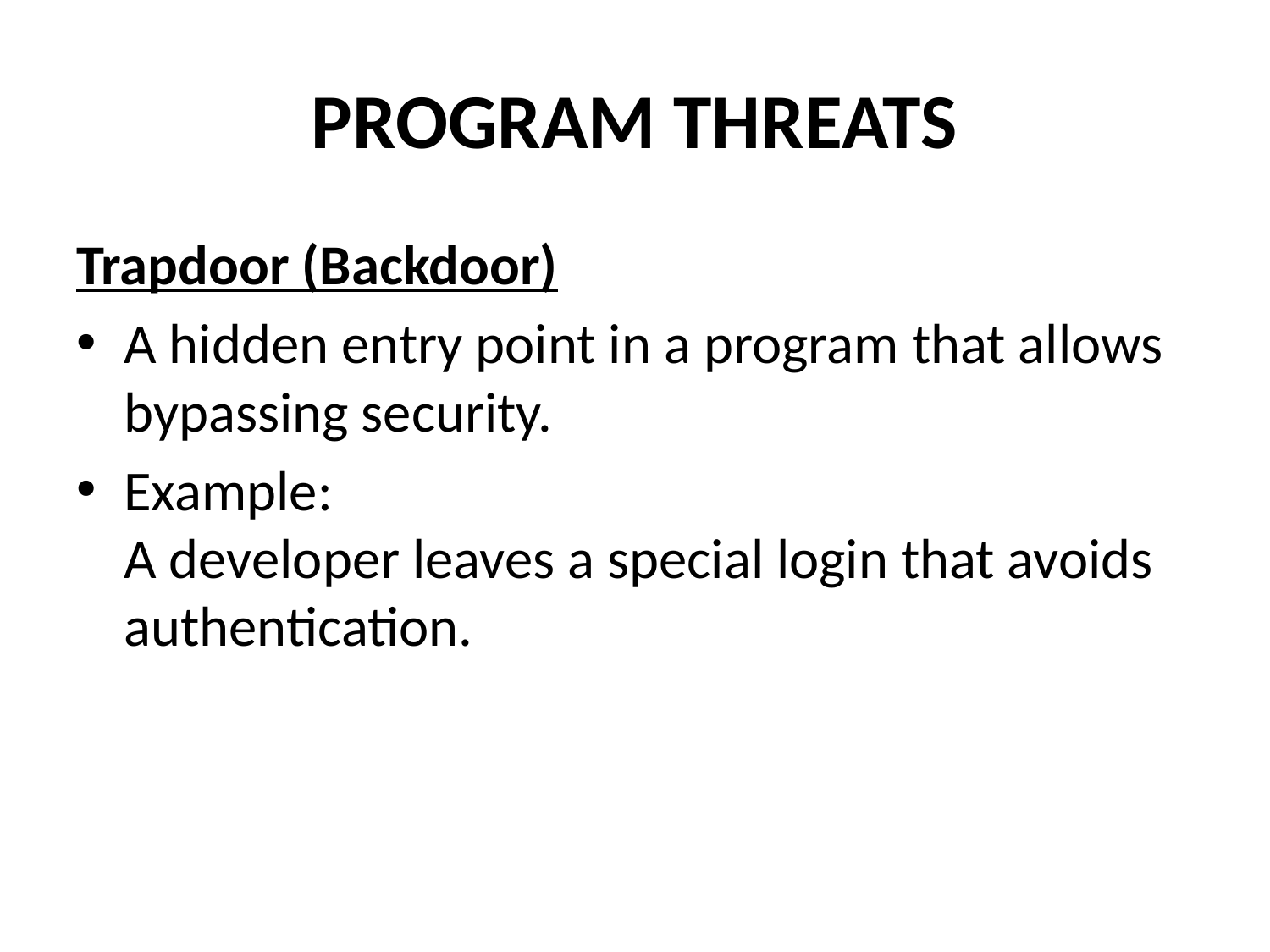

# PROGRAM THREATS
Trapdoor (Backdoor)
A hidden entry point in a program that allows bypassing security.
Example:
A developer leaves a special login that avoids authentication.